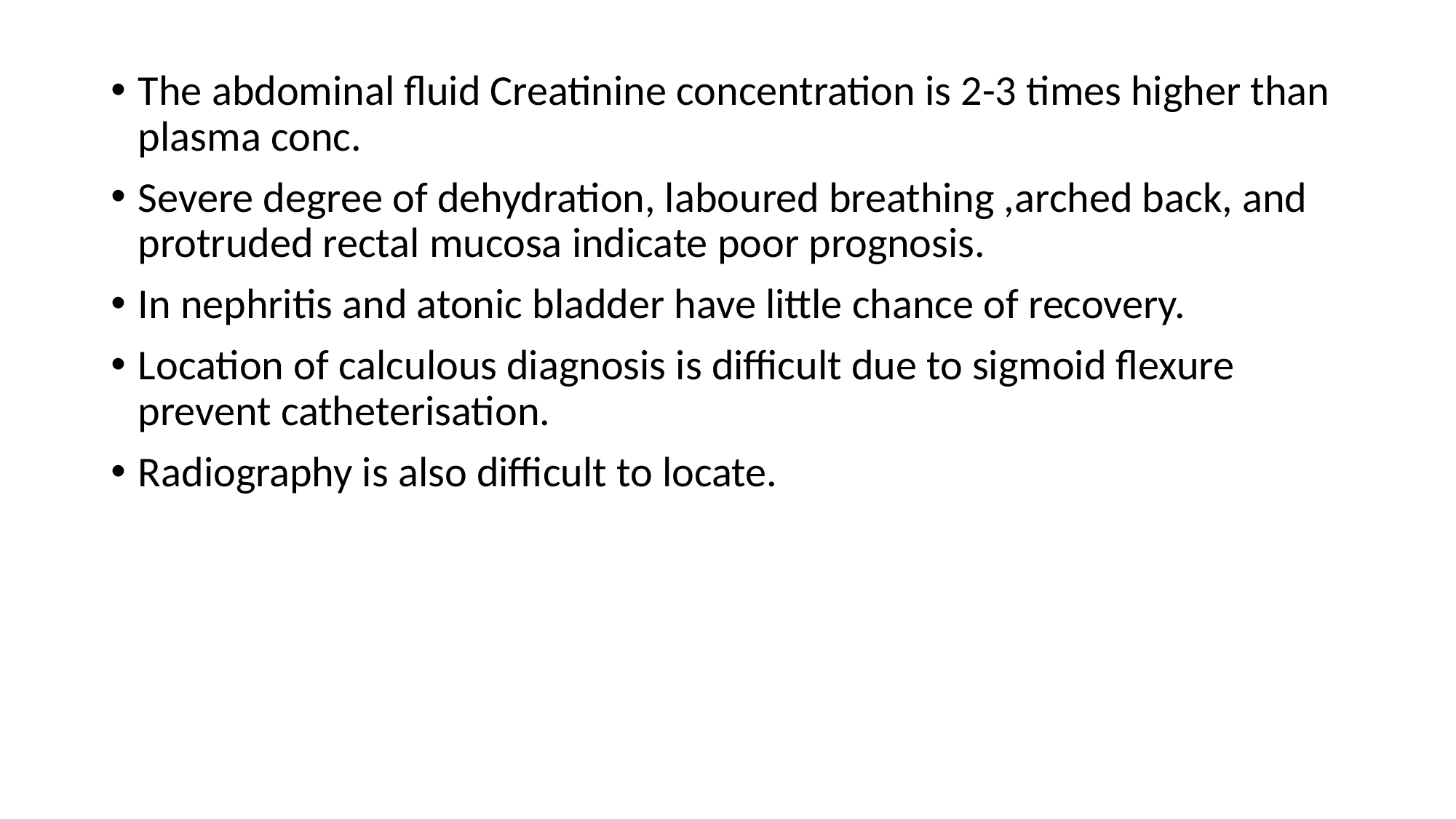

The abdominal fluid Creatinine concentration is 2-3 times higher than plasma conc.
Severe degree of dehydration, laboured breathing ,arched back, and protruded rectal mucosa indicate poor prognosis.
In nephritis and atonic bladder have little chance of recovery.
Location of calculous diagnosis is difficult due to sigmoid flexure prevent catheterisation.
Radiography is also difficult to locate.